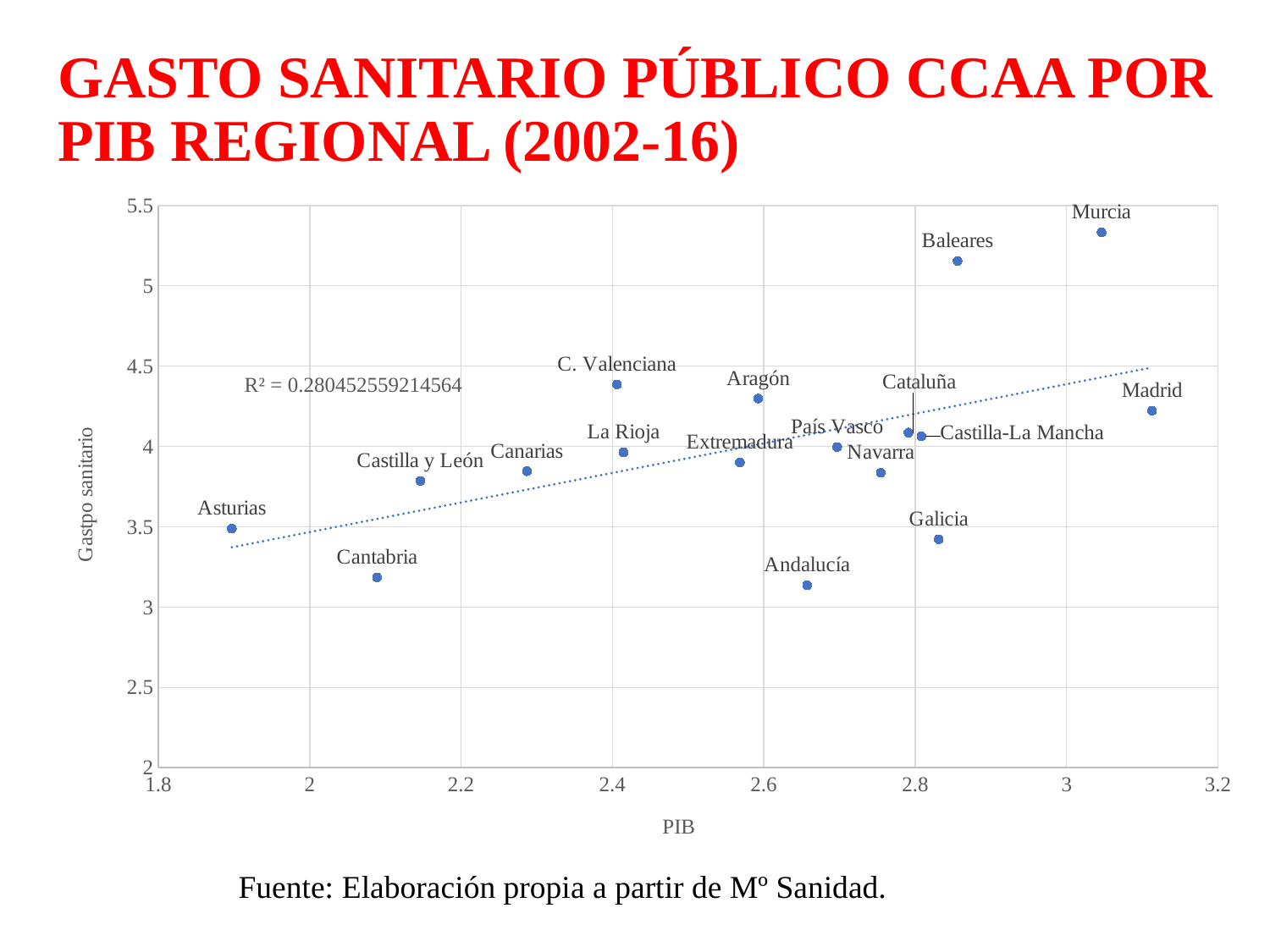

GASTO SANITARIO PÚBLICO CCAA POR PIB REGIONAL (2002-16)

### Chart

| Category | Andalucia   |
|---|---|
Fuente: Elaboración propia a partir de Mº Sanidad.